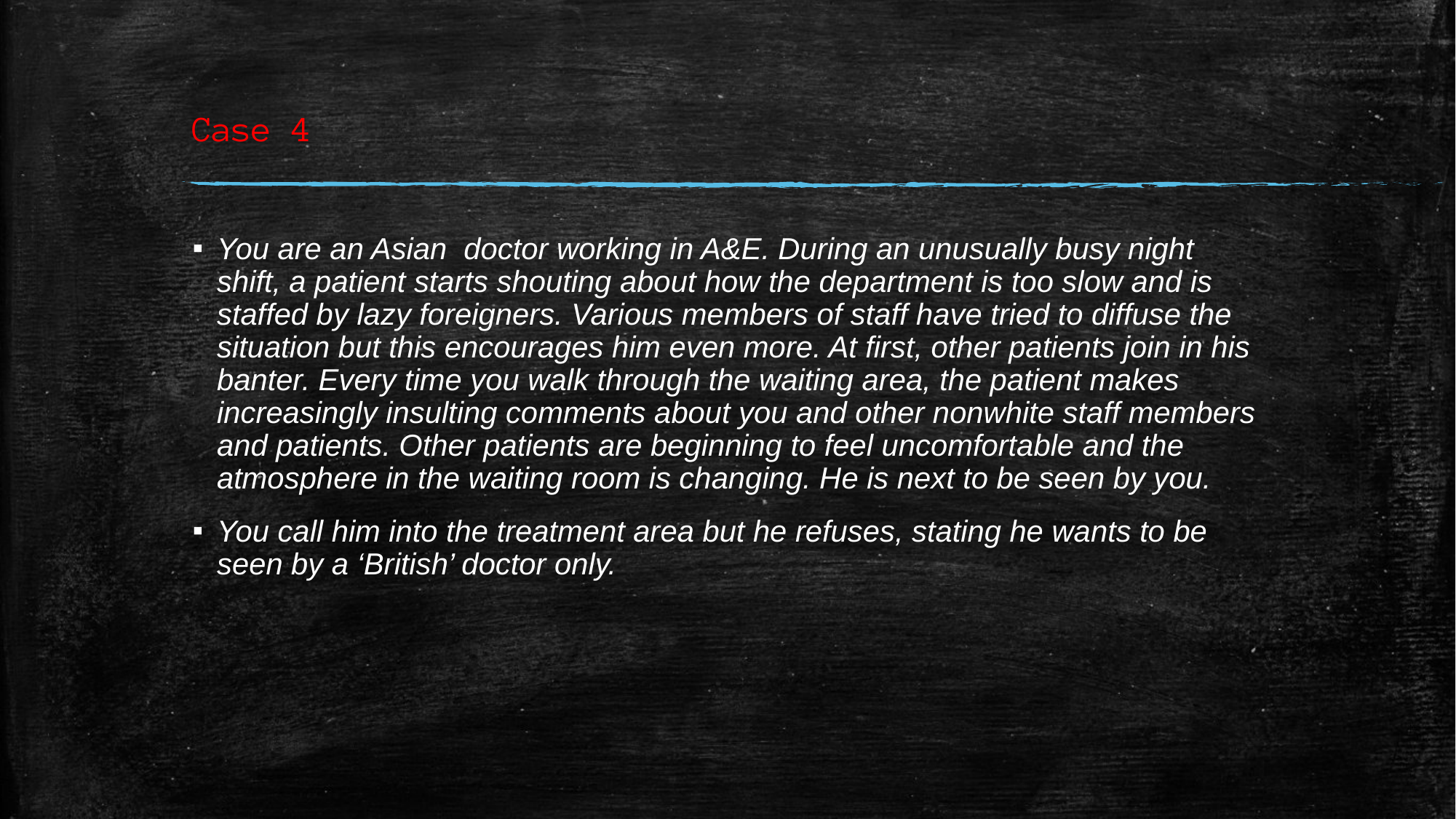

# Case 4
You are an Asian  doctor working in A&E. During an unusually busy night shift, a patient starts shouting about how the department is too slow and is staffed by lazy foreigners. Various members of staff have tried to diffuse the situation but this encourages him even more. At first, other patients join in his banter. Every time you walk through the waiting area, the patient makes increasingly insulting comments about you and other nonwhite staff members and patients. Other patients are beginning to feel uncomfortable and the atmosphere in the waiting room is changing. He is next to be seen by you.
You call him into the treatment area but he refuses, stating he wants to be seen by a ‘British’ doctor only.